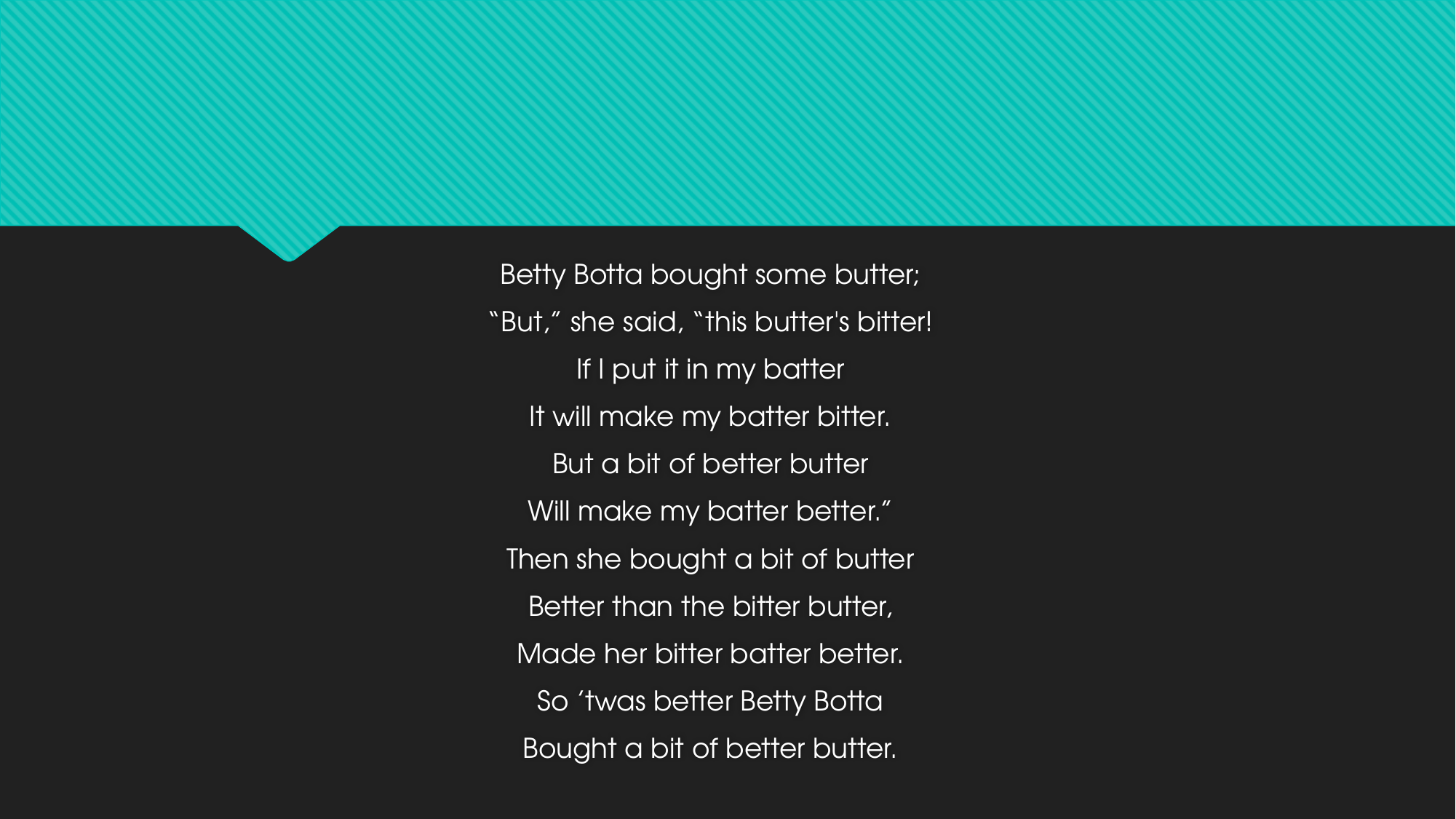

#
Betty Botta bought some butter;
“But,” she said, “this butter's bitter!
If I put it in my batter
It will make my batter bitter.
But a bit of better butter
Will make my batter better.”
Then she bought a bit of butter
Better than the bitter butter,
Made her bitter batter better.
So ’twas better Betty Botta
Bought a bit of better butter.